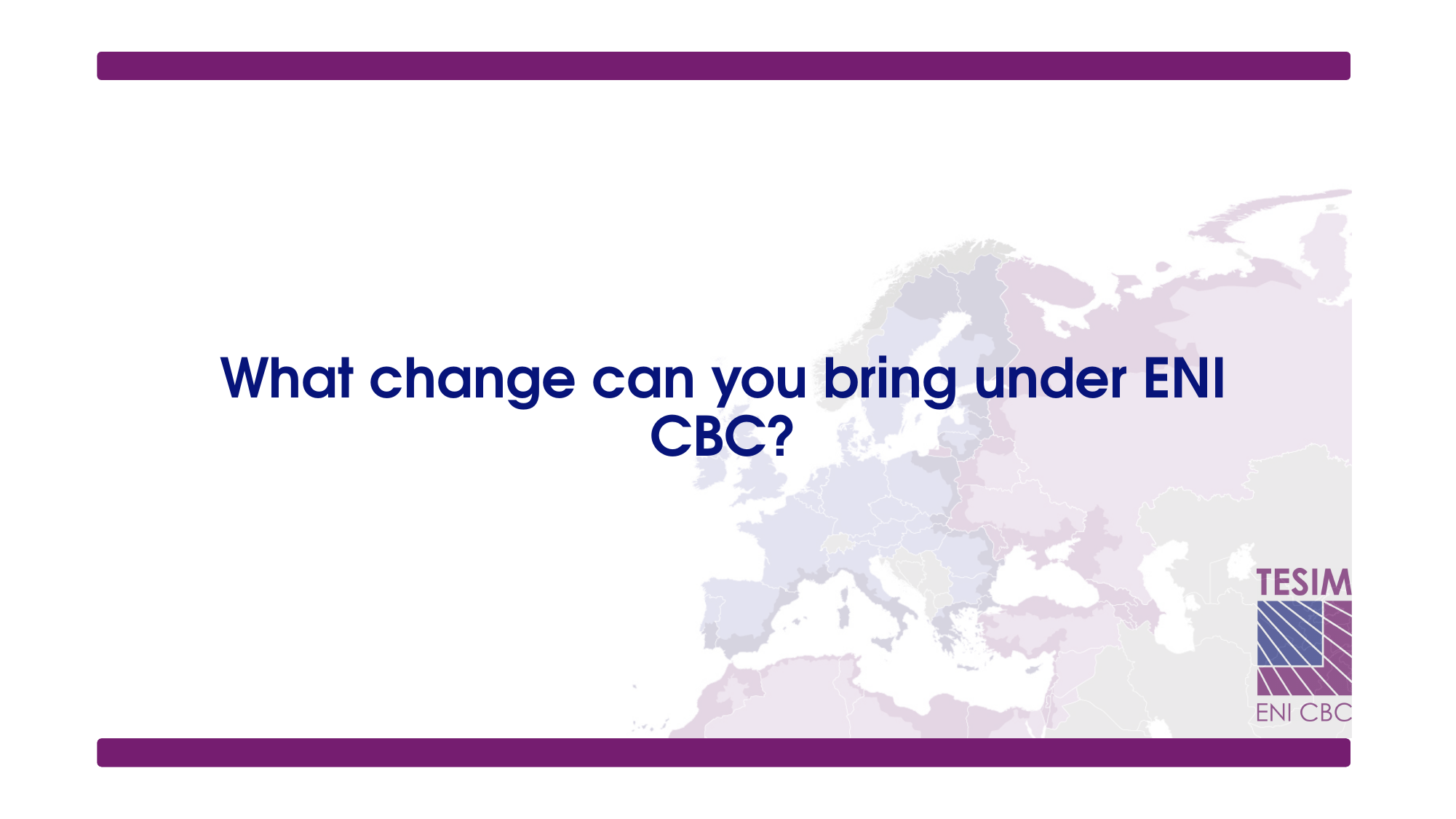

# What change can you bring under ENI CBC?